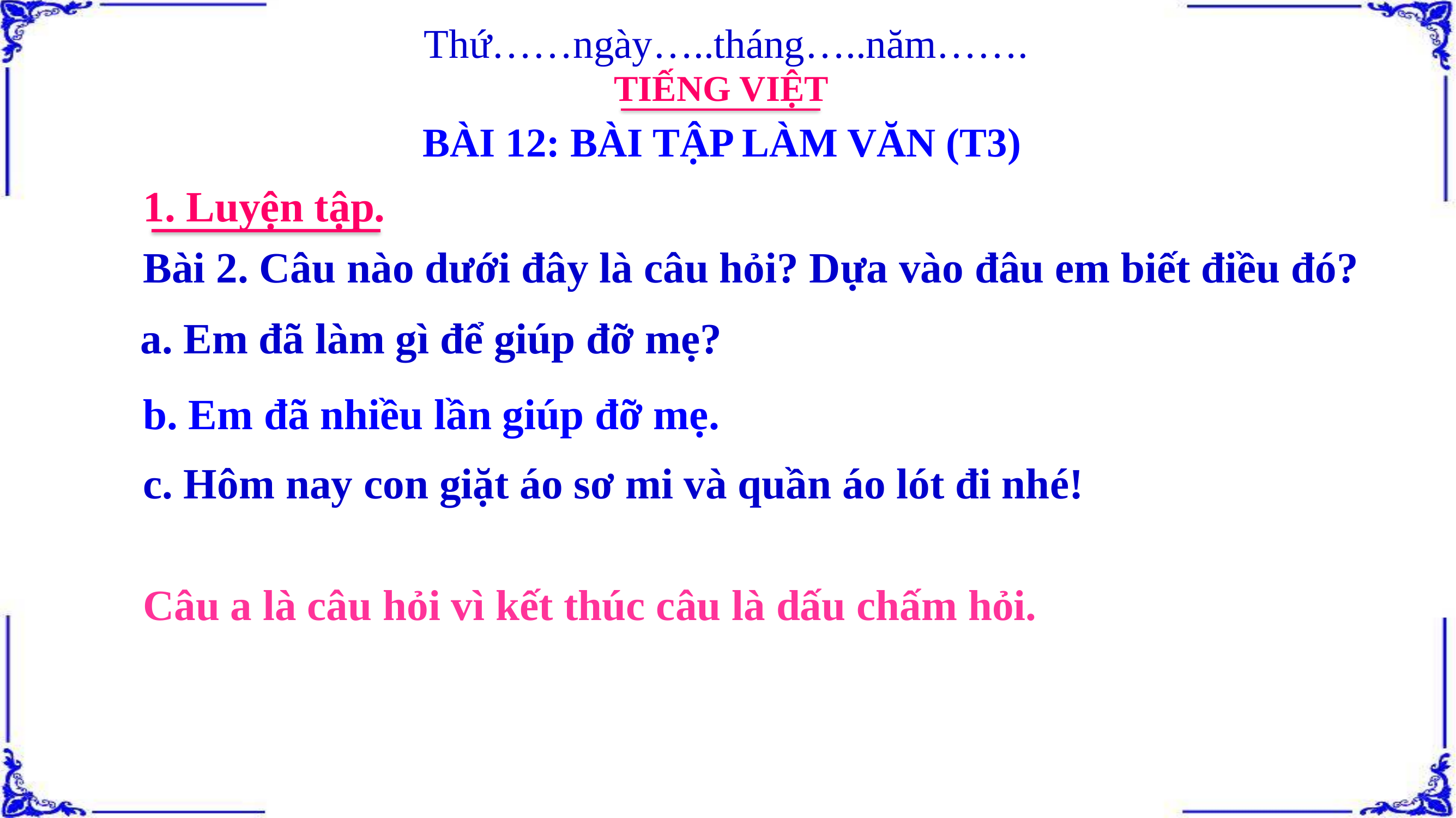

Thứ……ngày…..tháng…..năm…….
TIẾNG VIỆT
BÀI 12: BÀI TẬP LÀM VĂN (T3)
1. Luyện tập.
Bài 2. Câu nào dưới đây là câu hỏi? Dựa vào đâu em biết điều đó?
a. Em đã làm gì để giúp đỡ mẹ?
b. Em đã nhiều lần giúp đỡ mẹ.
c. Hôm nay con giặt áo sơ mi và quần áo lót đi nhé!
Câu a là câu hỏi vì kết thúc câu là dấu chấm hỏi.